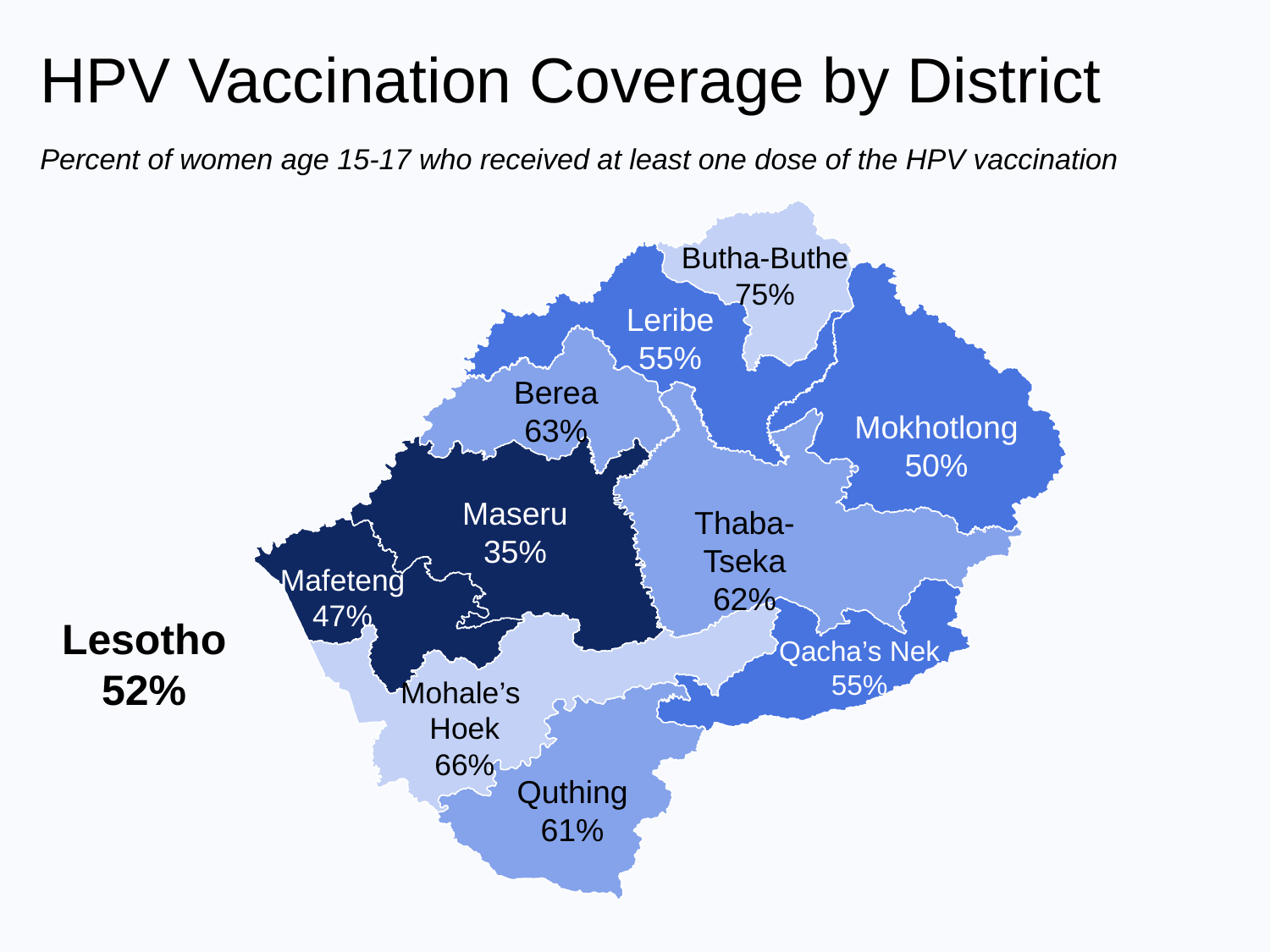

# HPV Vaccination Coverage by District

Butha-Buthe
75%
Leribe
55%
Berea
63%
Mokhotlong
50%
Maseru
35%
Thaba-Tseka
62%
Mafeteng
47%
Qacha’s Nek
55%
Mohale’s
Hoek
66%
Quthing
61%

Percent of women age 15-17 who received at least one dose of the HPV vaccination
Lesotho
52%